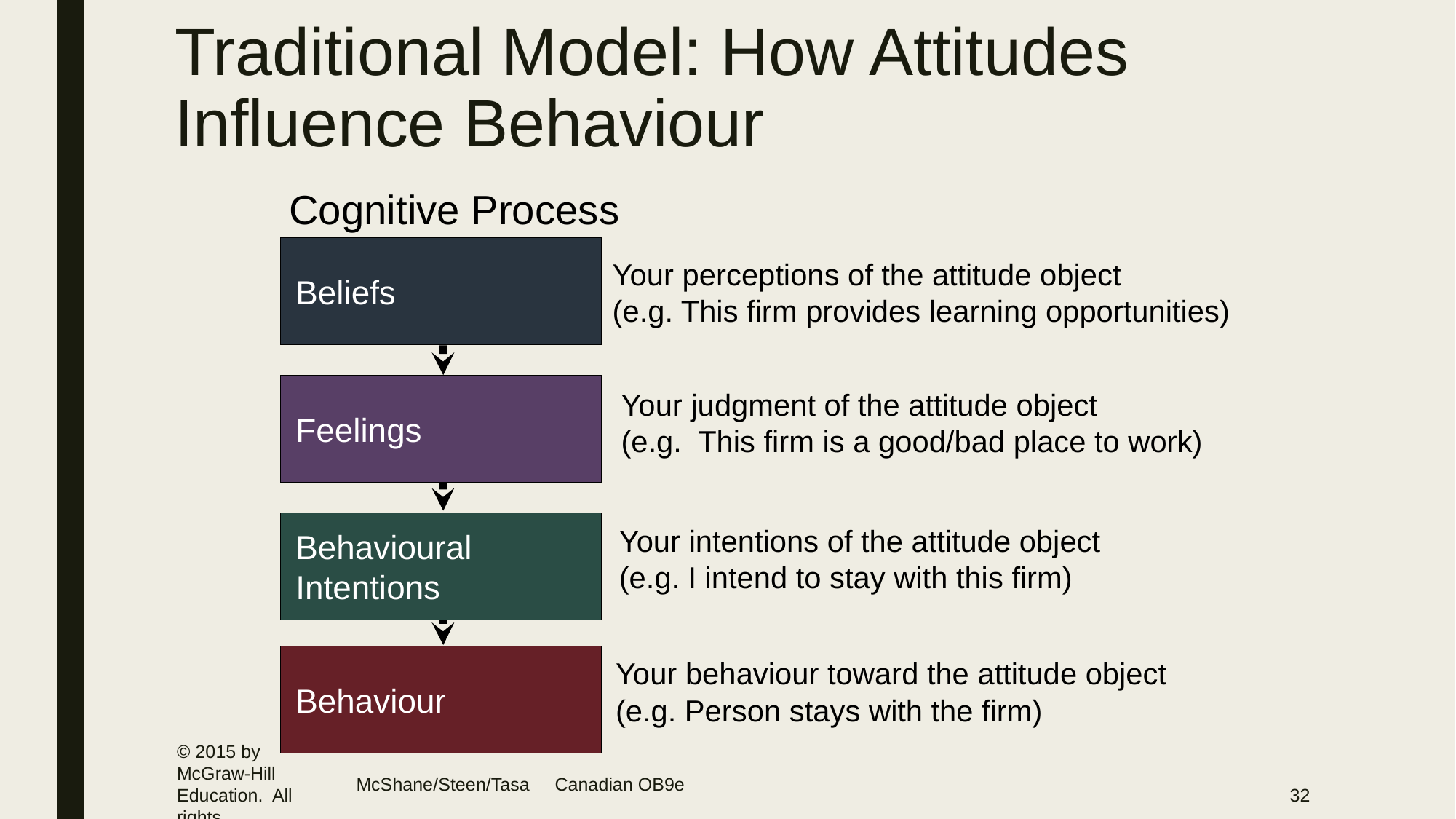

© 2015 by McGraw-Hill Education.  All rights reserved.
McShane/Steen/Tasa     Canadian OB9e

32
# Traditional Model: How Attitudes Influence Behaviour
Cognitive Process
Beliefs
Your perceptions of the attitude object
(e.g. This firm provides learning opportunities)

Feelings
Your judgment of the attitude object
(e.g.  This firm is a good/bad place to work)

Behavioural Intentions
Your intentions of the attitude object
(e.g. I intend to stay with this firm)

Behaviour
Your behaviour toward the attitude object
(e.g. Person stays with the firm)